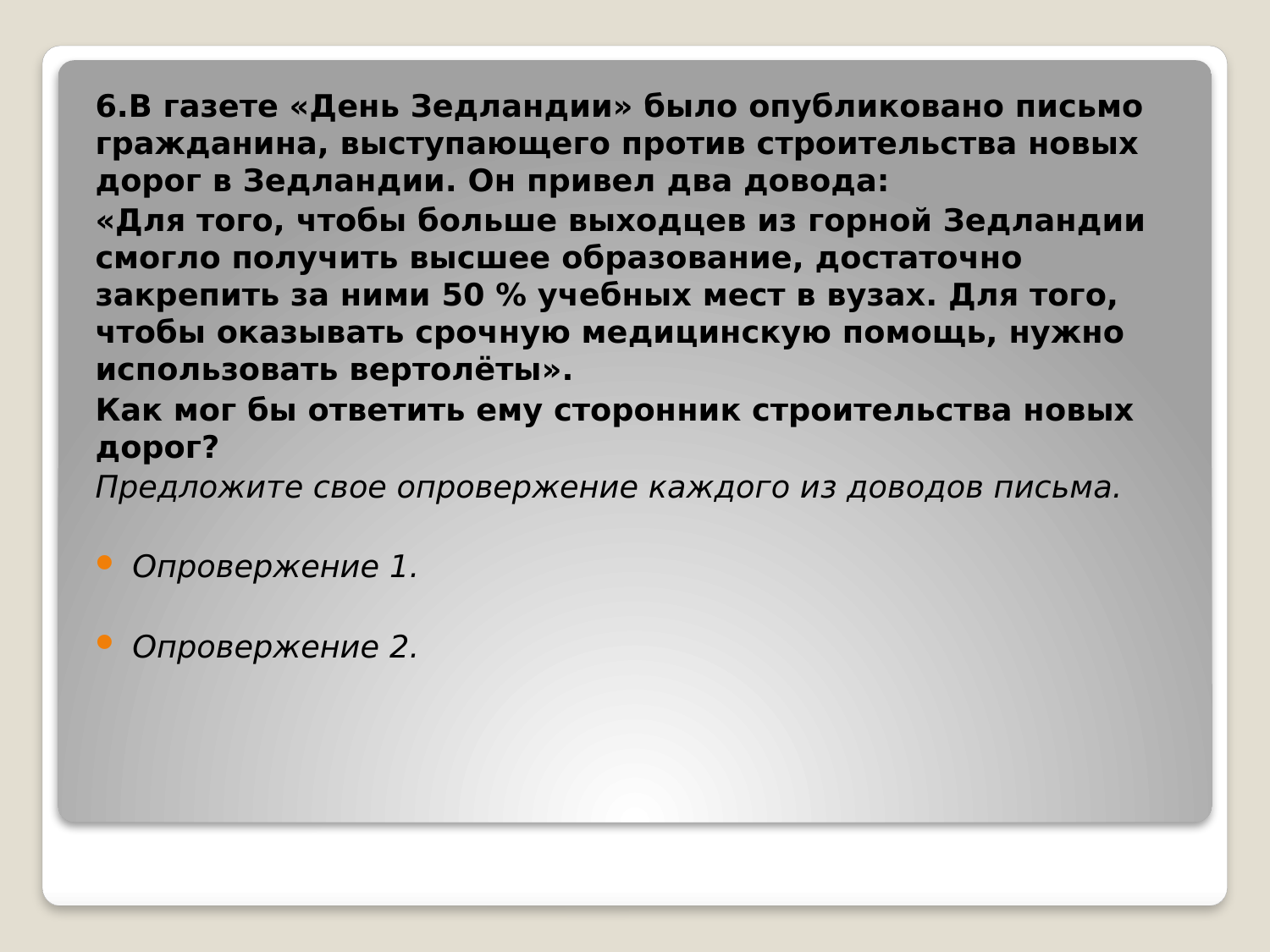

6.В газете «День Зедландии» было опубликовано письмо гражданина, выступающего против строительства новых дорог в Зедландии. Он привел два довода:
«Для того, чтобы больше выходцев из горной Зедландии смогло получить высшее образование, достаточно закрепить за ними 50 % учебных мест в вузах. Для того, чтобы оказывать срочную медицинскую помощь, нужно использовать вертолёты».
Как мог бы ответить ему сторонник строительства новых дорог?
Предложите свое опровержение каждого из доводов письма.

Опровержение 1.

Опровержение 2.
#